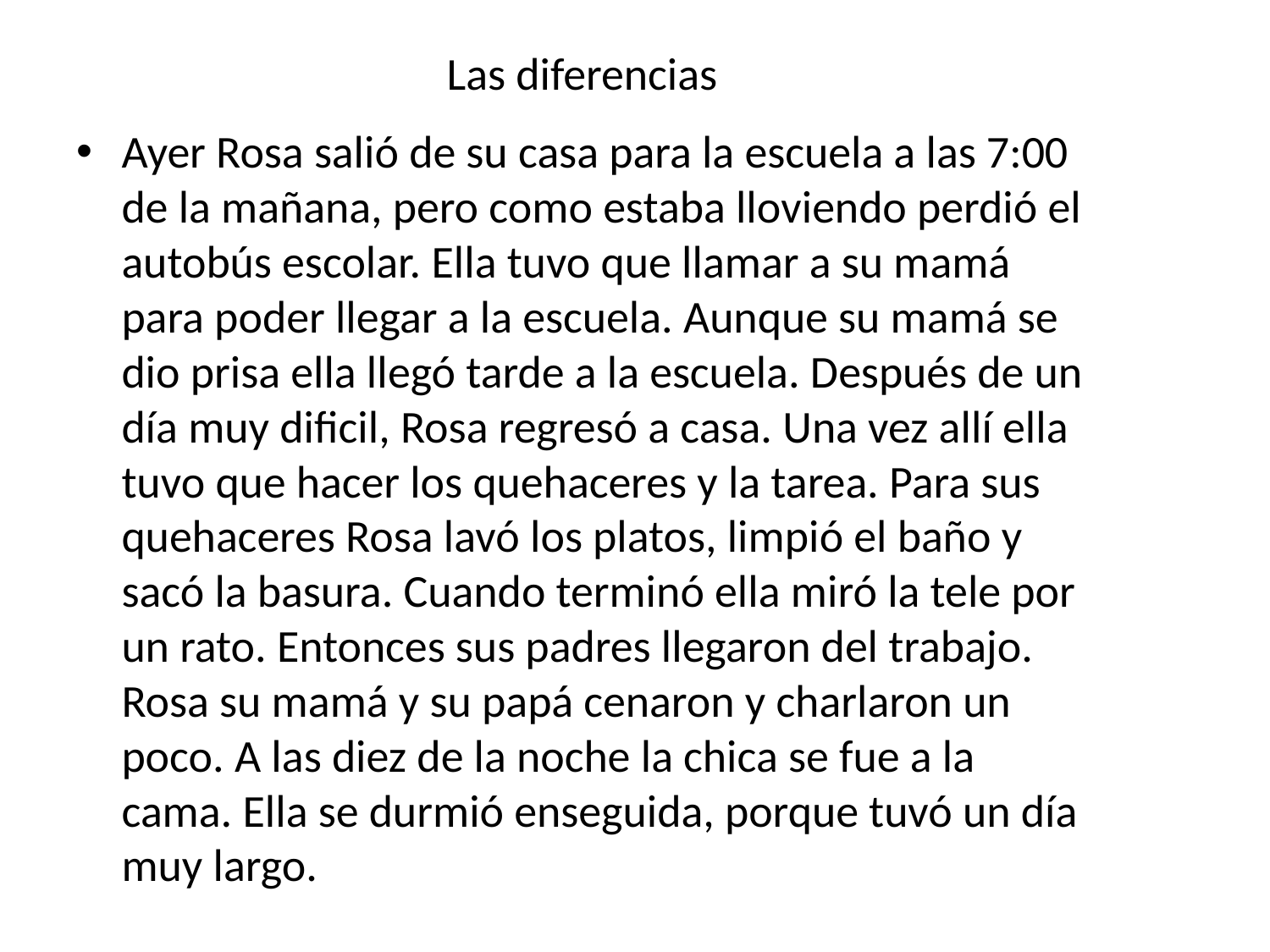

# Las diferencias
Ayer Rosa salió de su casa para la escuela a las 7:00 de la mañana, pero como estaba lloviendo perdió el autobús escolar. Ella tuvo que llamar a su mamá para poder llegar a la escuela. Aunque su mamá se dio prisa ella llegó tarde a la escuela. Después de un día muy dificil, Rosa regresó a casa. Una vez allí ella tuvo que hacer los quehaceres y la tarea. Para sus quehaceres Rosa lavó los platos, limpió el baño y sacó la basura. Cuando terminó ella miró la tele por un rato. Entonces sus padres llegaron del trabajo. Rosa su mamá y su papá cenaron y charlaron un poco. A las diez de la noche la chica se fue a la cama. Ella se durmió enseguida, porque tuvó un día muy largo.